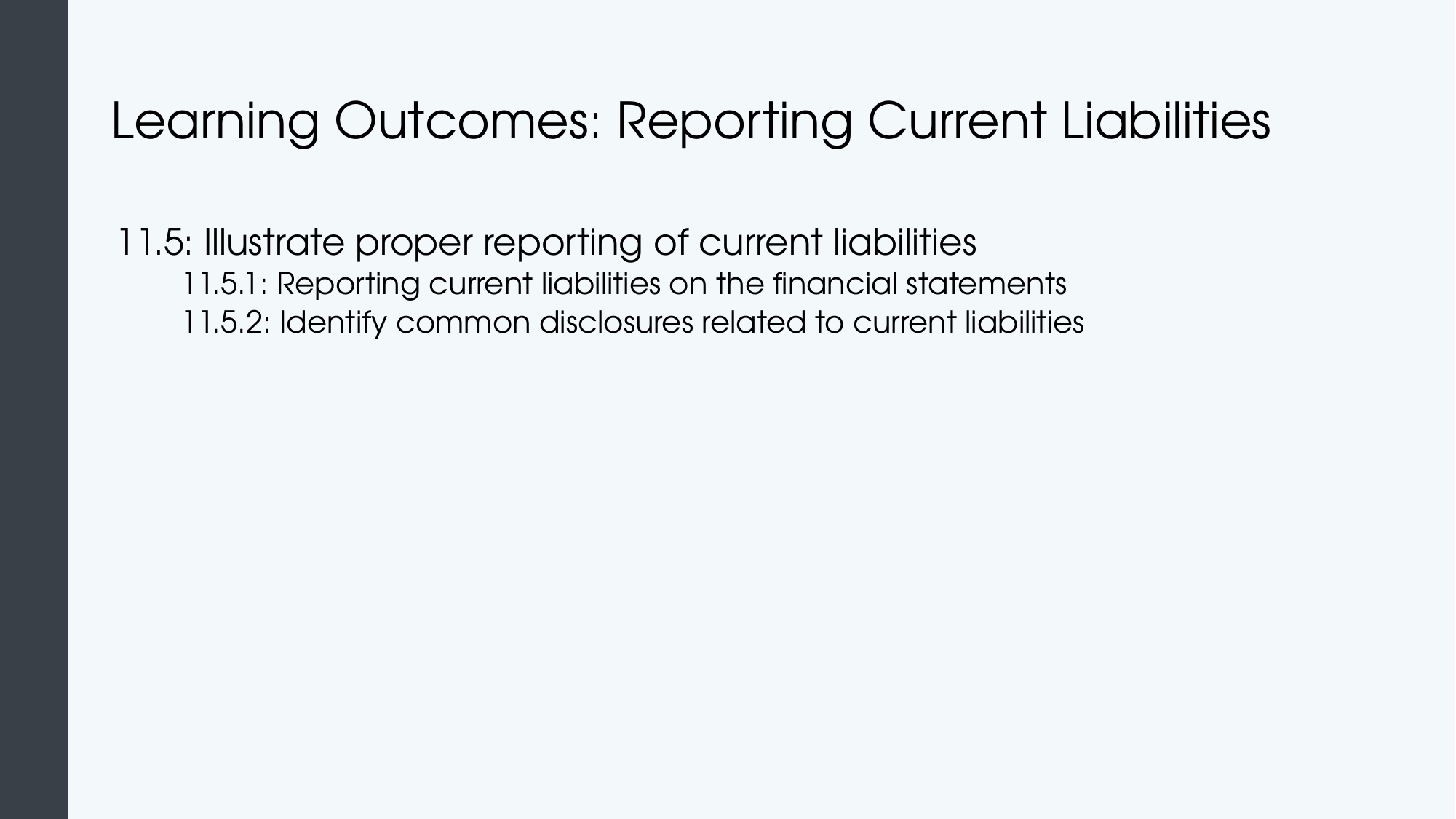

# Learning Outcomes: Reporting Current Liabilities
11.5: Illustrate proper reporting of current liabilities
11.5.1: Reporting current liabilities on the financial statements
11.5.2: Identify common disclosures related to current liabilities